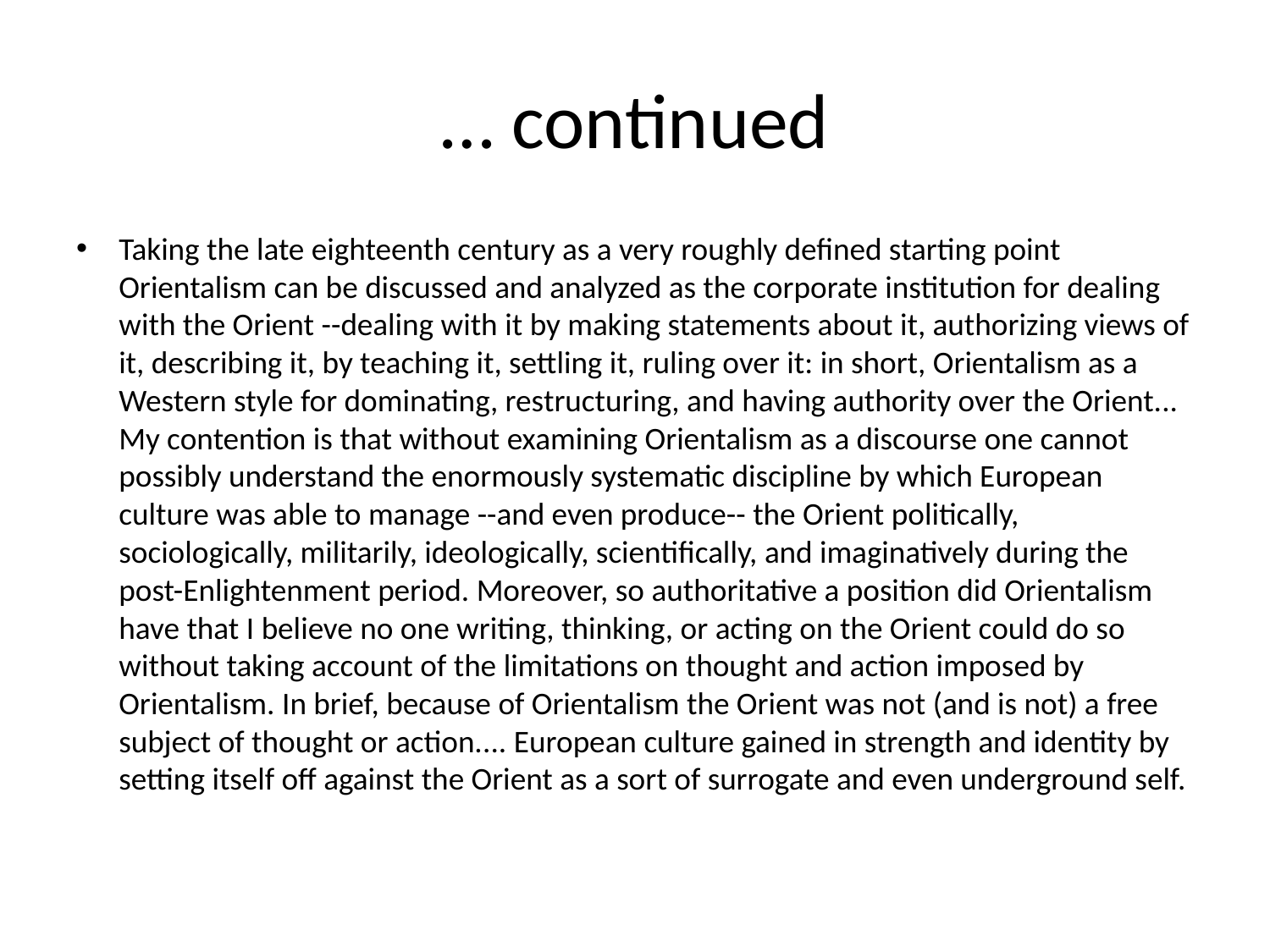

# … continued
Taking the late eighteenth century as a very roughly defined starting point Orientalism can be discussed and analyzed as the corporate institution for dealing with the Orient --dealing with it by making statements about it, authorizing views of it, describing it, by teaching it, settling it, ruling over it: in short, Orientalism as a Western style for dominating, restructuring, and having authority over the Orient... My contention is that without examining Orientalism as a discourse one cannot possibly understand the enormously systematic discipline by which European culture was able to manage --and even produce-- the Orient politically, sociologically, militarily, ideologically, scientifically, and imaginatively during the post-Enlightenment period. Moreover, so authoritative a position did Orientalism have that I believe no one writing, thinking, or acting on the Orient could do so without taking account of the limitations on thought and action imposed by Orientalism. In brief, because of Orientalism the Orient was not (and is not) a free subject of thought or action.... European culture gained in strength and identity by setting itself off against the Orient as a sort of surrogate and even underground self.